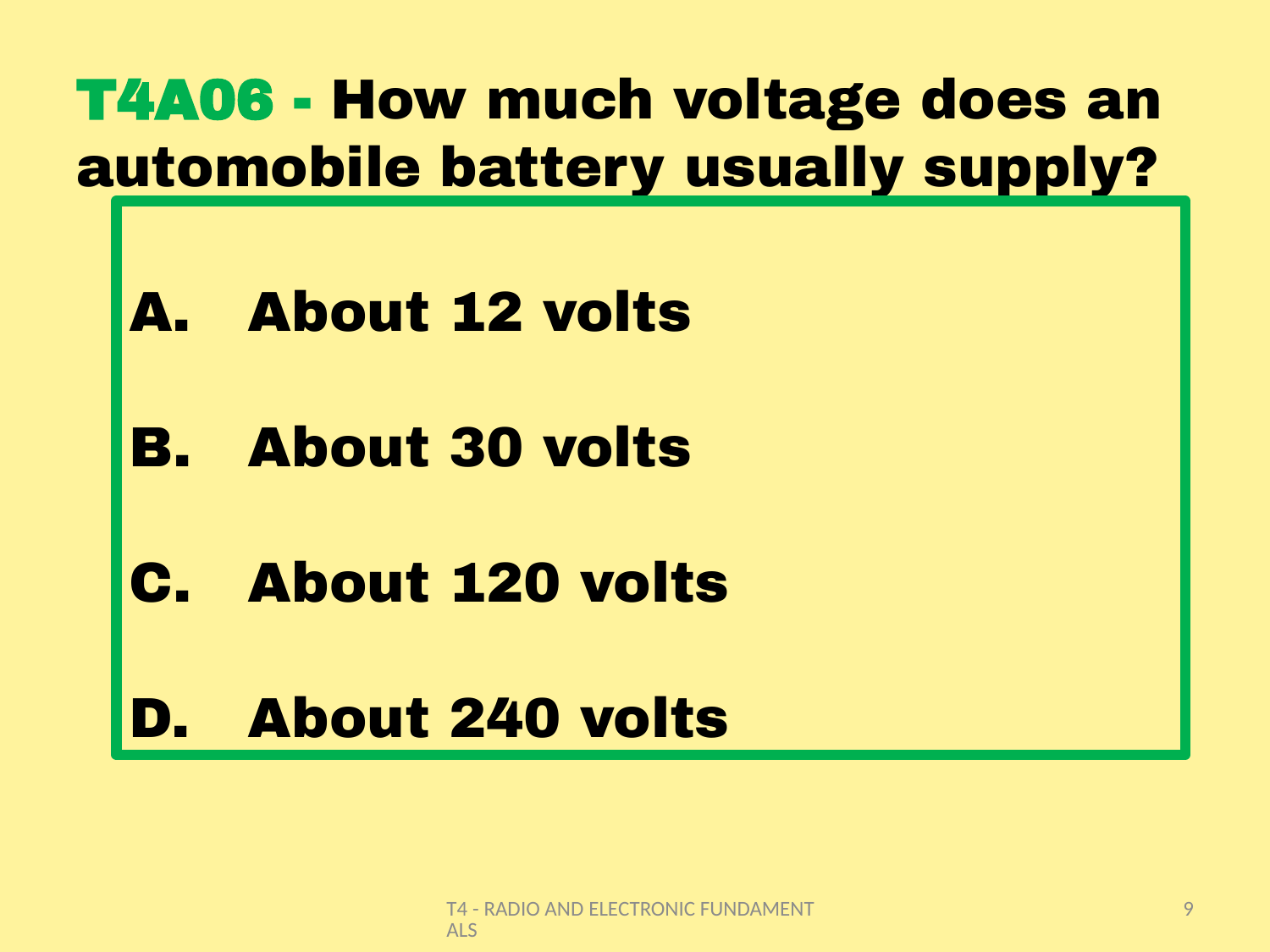

# T4A06 - How much voltage does an automobile battery usually supply?
About 12 volts
About 30 volts
About 120 volts
About 240 volts
T4 - RADIO AND ELECTRONIC FUNDAMENTALS
9